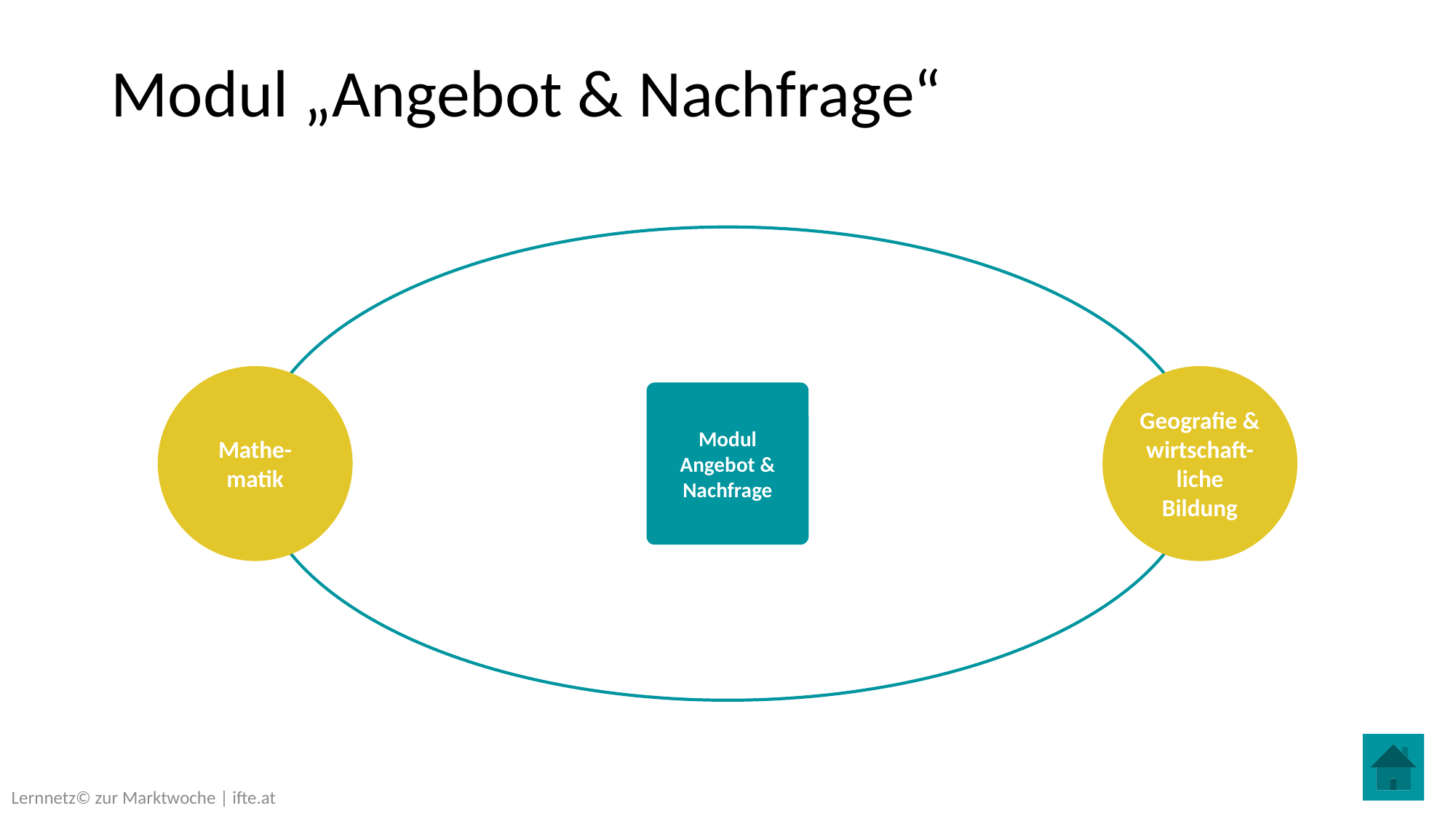

# Modul „Angebot & Nachfrage“

Geografie & wirtschaft-liche Bildung
Mathe-matik
Modul
Angebot & Nachfrage

Lernnetz© zur Marktwoche | ifte.at